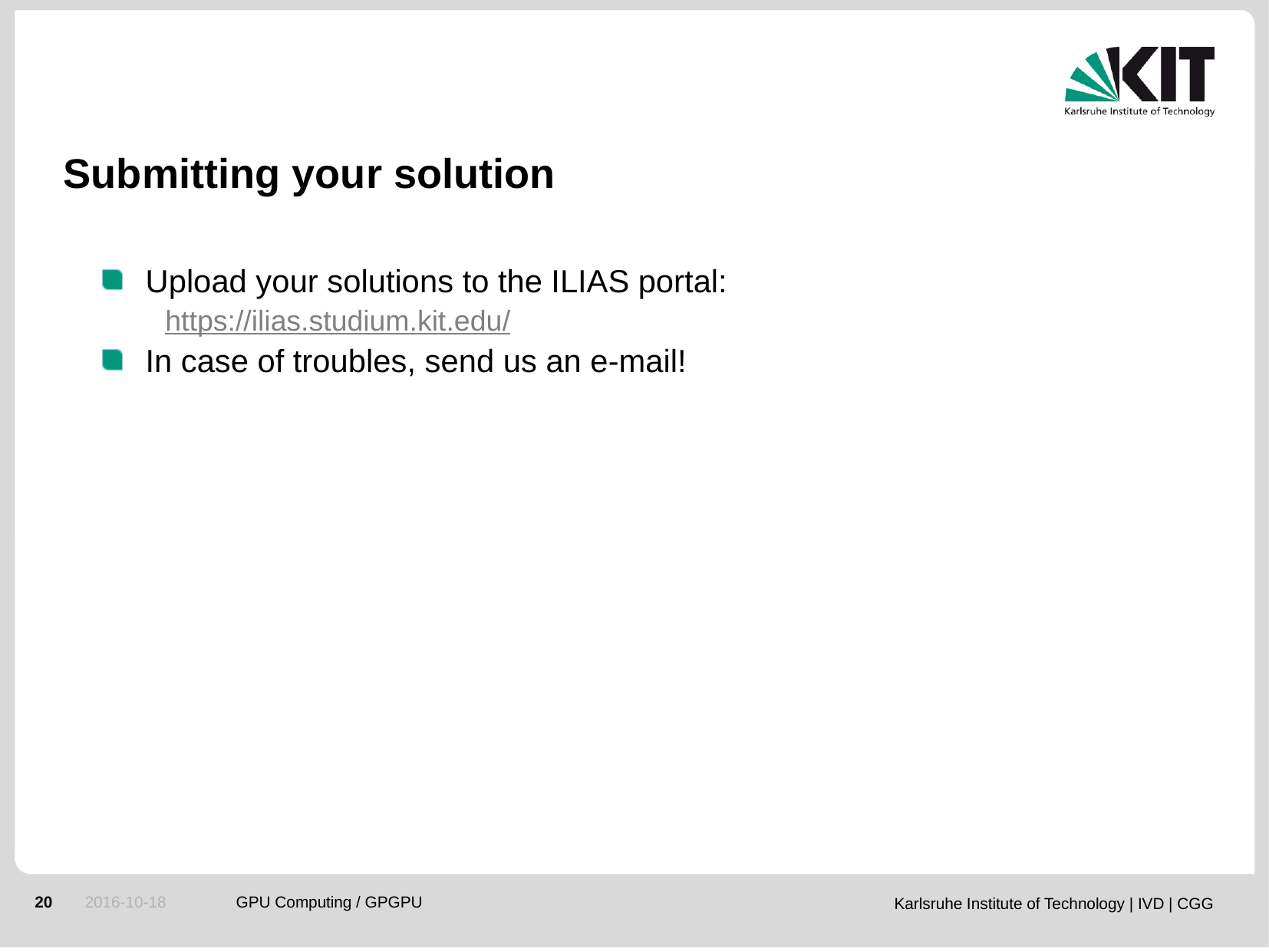

# Submitting your solution
Upload your solutions to the ILIAS portal:
https://ilias.studium.kit.edu/
In case of troubles, send us an e-mail!

2016-10-18
GPU Computing / GPGPU